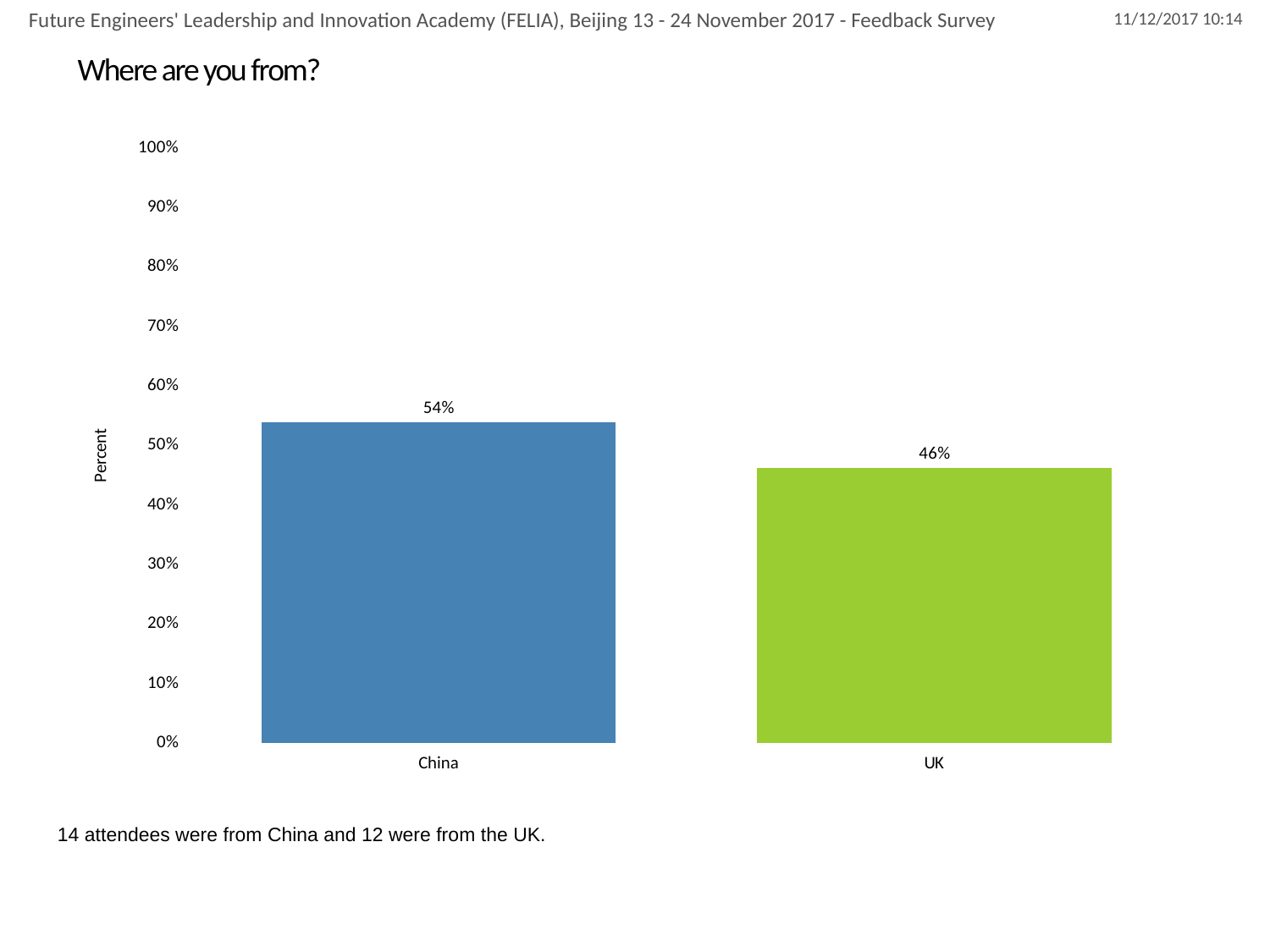

Future Engineers' Leadership and Innovation Academy (FELIA), Beijing 13 - 24 November 2017 - Feedback Survey
# Where are you from?

### Chart

| Category | Where are you from? |
|---|---|
| China | 0.5384615384615384 |
| UK | 0.46153846153846156 |
14 attendees were from China and 12 were from the UK.